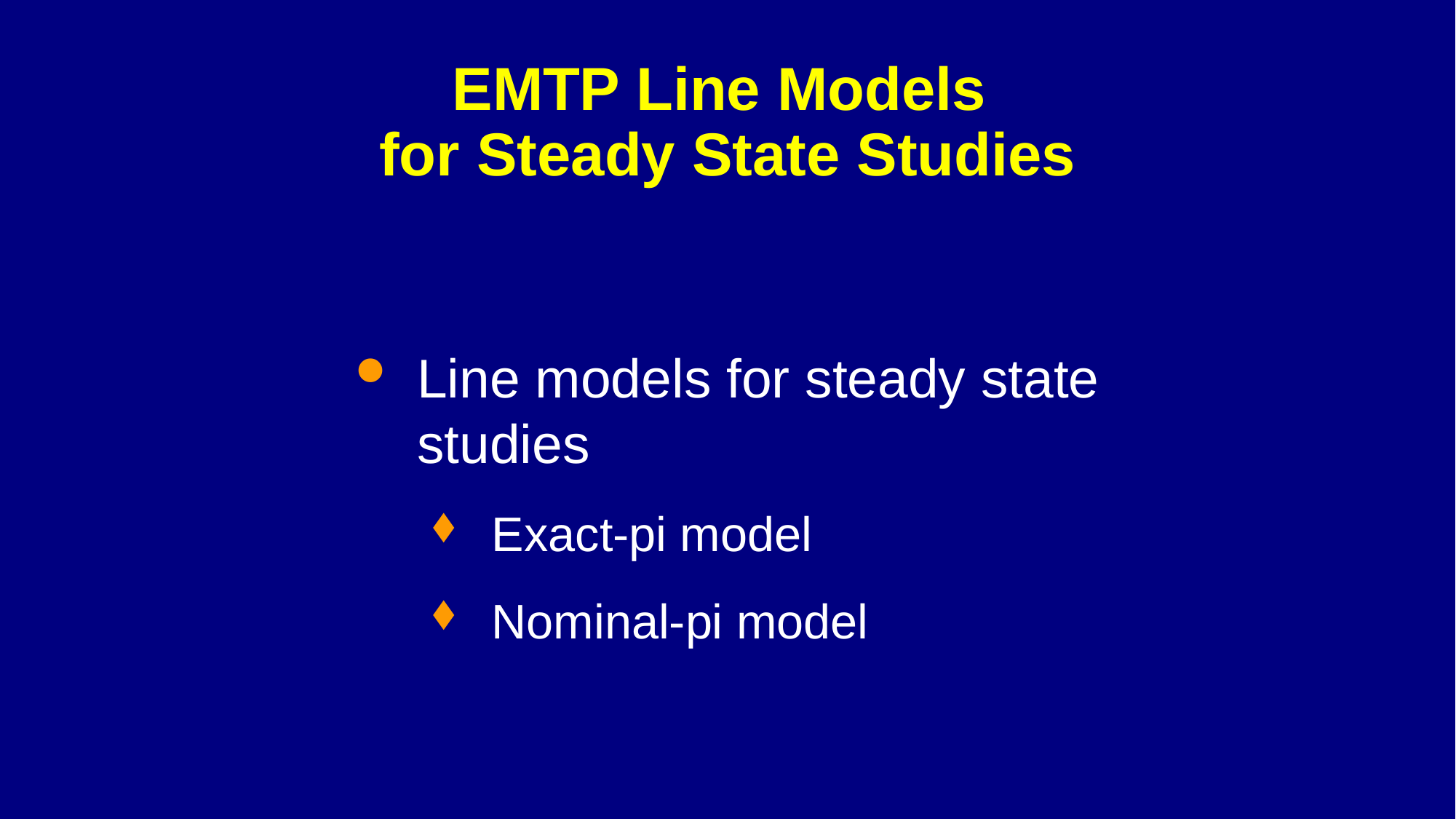

# EMTP Line Models for Steady State Studies
Line models for steady state studies
Exact-pi model
Nominal-pi model